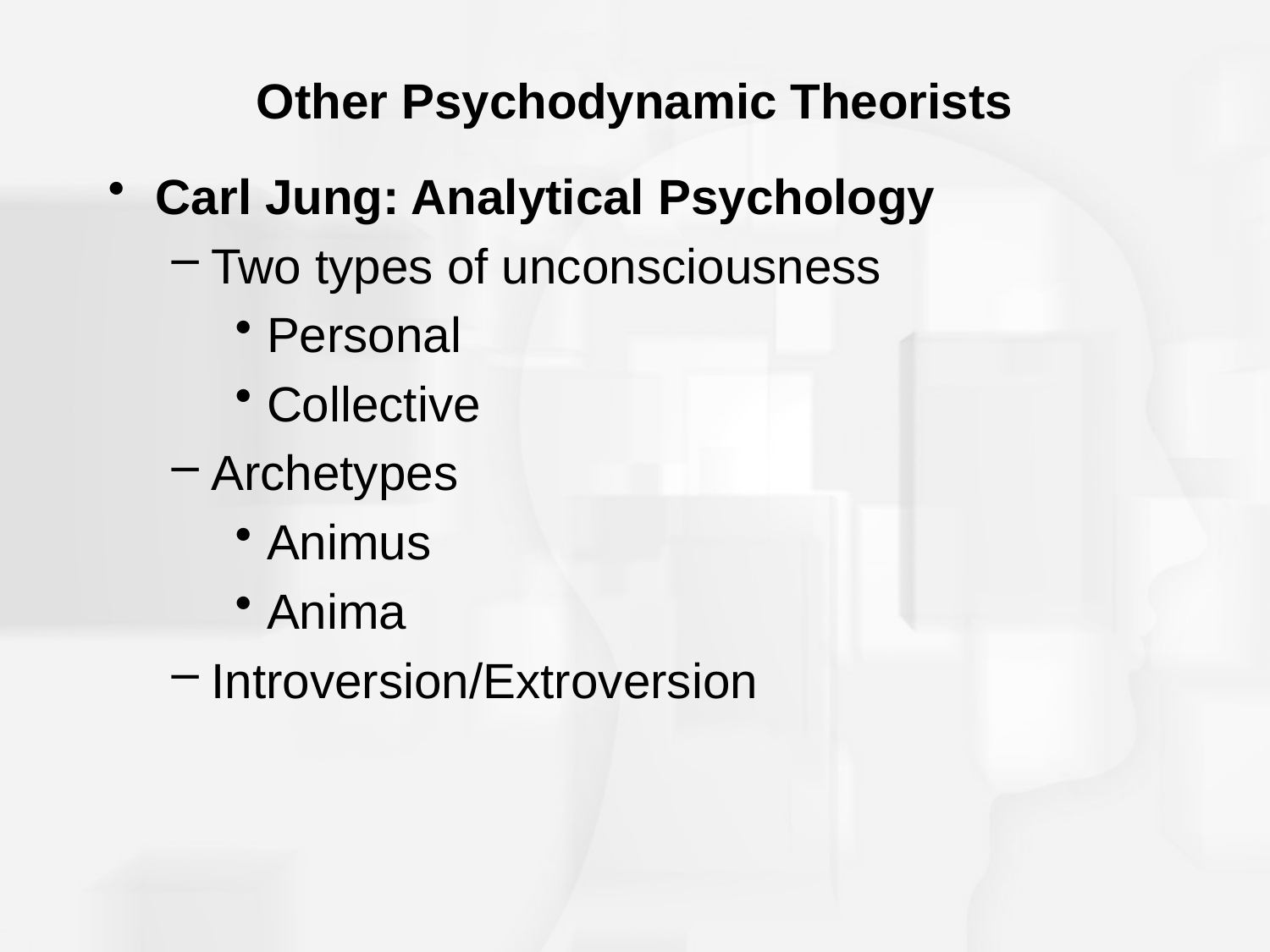

# Other Psychodynamic Theorists
Carl Jung: Analytical Psychology
Two types of unconsciousness
Personal
Collective
Archetypes
Animus
Anima
Introversion/Extroversion